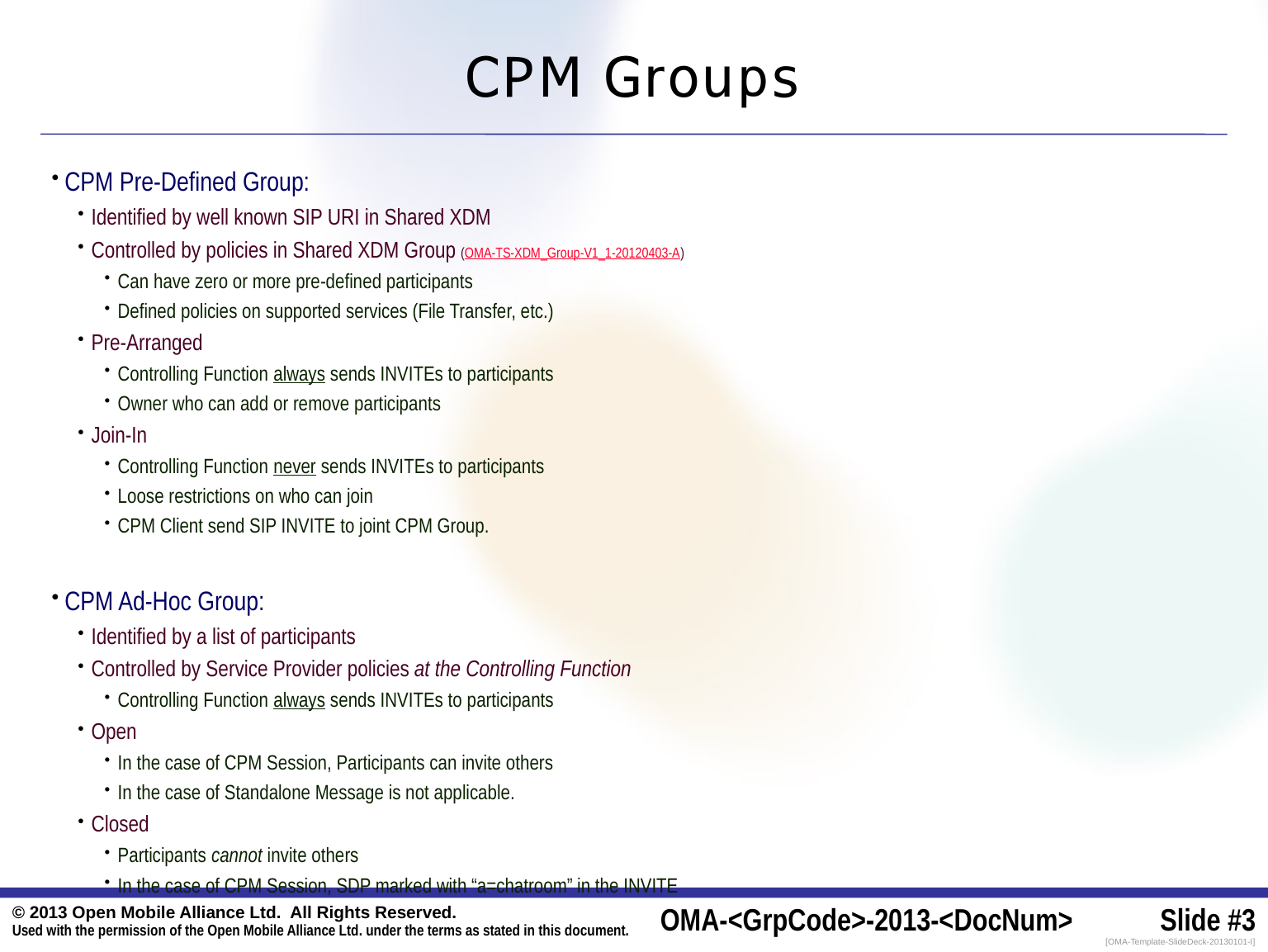

# CPM Groups
CPM Pre-Defined Group:
Identified by well known SIP URI in Shared XDM
Controlled by policies in Shared XDM Group (OMA-TS-XDM_Group-V1_1-20120403-A)
Can have zero or more pre-defined participants
Defined policies on supported services (File Transfer, etc.)
Pre-Arranged
Controlling Function always sends INVITEs to participants
Owner who can add or remove participants
Join-In
Controlling Function never sends INVITEs to participants
Loose restrictions on who can join
CPM Client send SIP INVITE to joint CPM Group.

CPM Ad-Hoc Group:
Identified by a list of participants
Controlled by Service Provider policies at the Controlling Function
Controlling Function always sends INVITEs to participants
Open
In the case of CPM Session, Participants can invite others
In the case of Standalone Message is not applicable.
Closed
Participants cannot invite others
In the case of CPM Session, SDP marked with “a=chatroom” in the INVITE